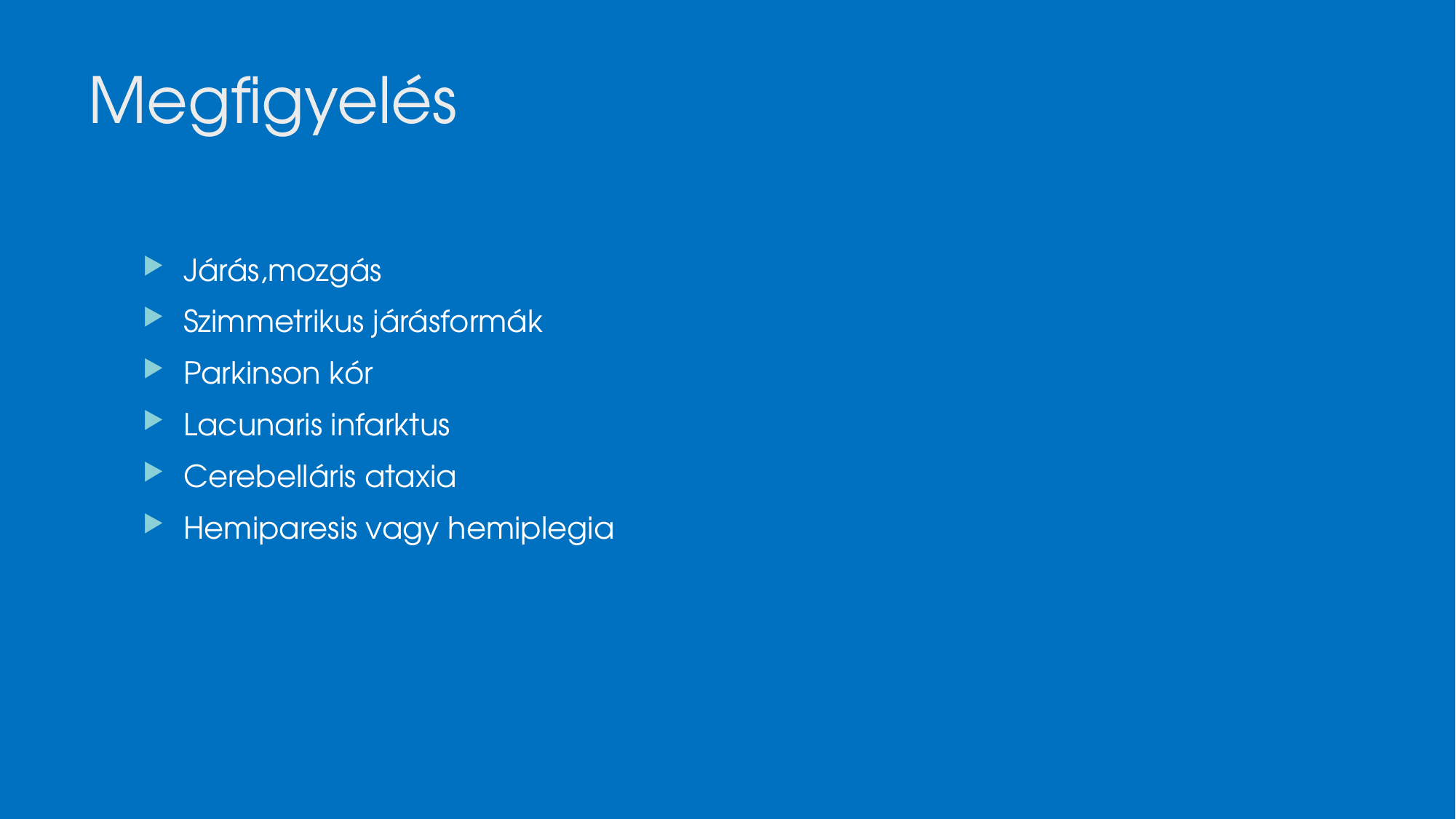

# Megfigyelés
Járás,mozgás
Szimmetrikus járásformák
Parkinson kór
Lacunaris infarktus
Cerebelláris ataxia
Hemiparesis vagy hemiplegia